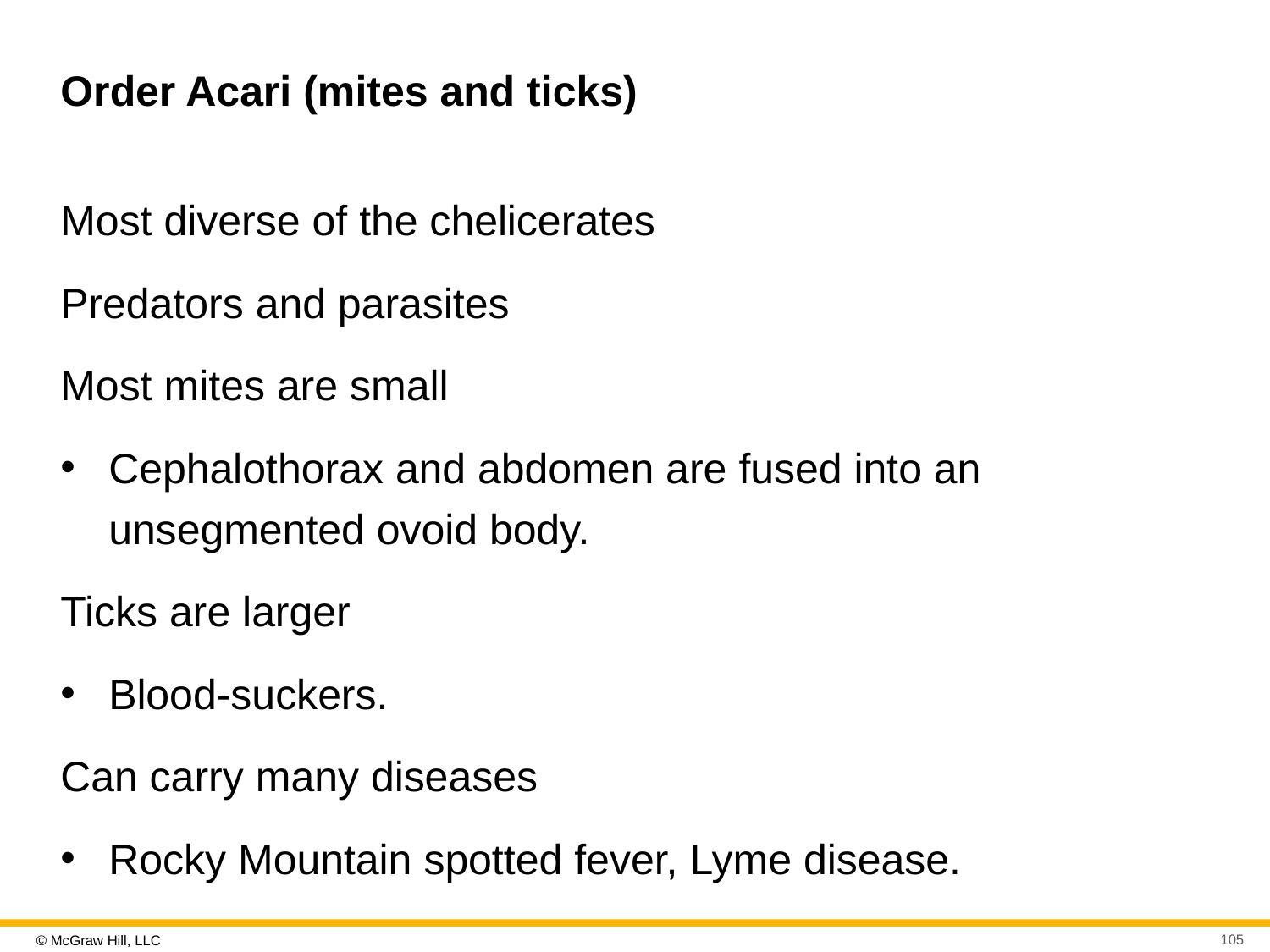

# Order Acari (mites and ticks)
Most diverse of the chelicerates
Predators and parasites
Most mites are small
Cephalothorax and abdomen are fused into an unsegmented ovoid body.
Ticks are larger
Blood-suckers.
Can carry many diseases
Rocky Mountain spotted fever, Lyme disease.
105